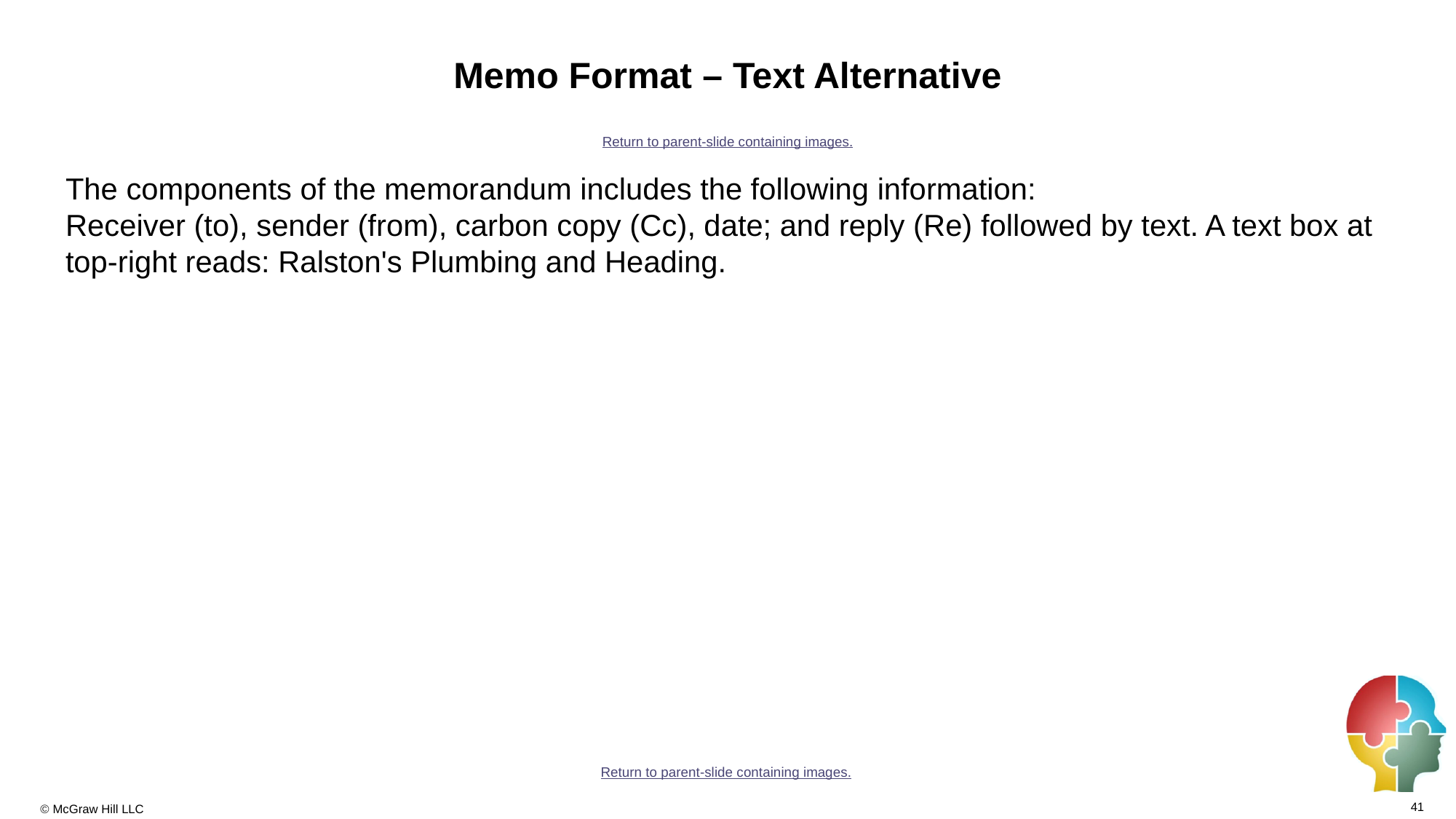

# Memo Format – Text Alternative
Return to parent-slide containing images.
The components of the memorandum includes the following information:
Receiver (to), sender (from), carbon copy (Cc), date; and reply (Re) followed by text. A text box at top-right reads: Ralston's Plumbing and Heading.
Return to parent-slide containing images.
41